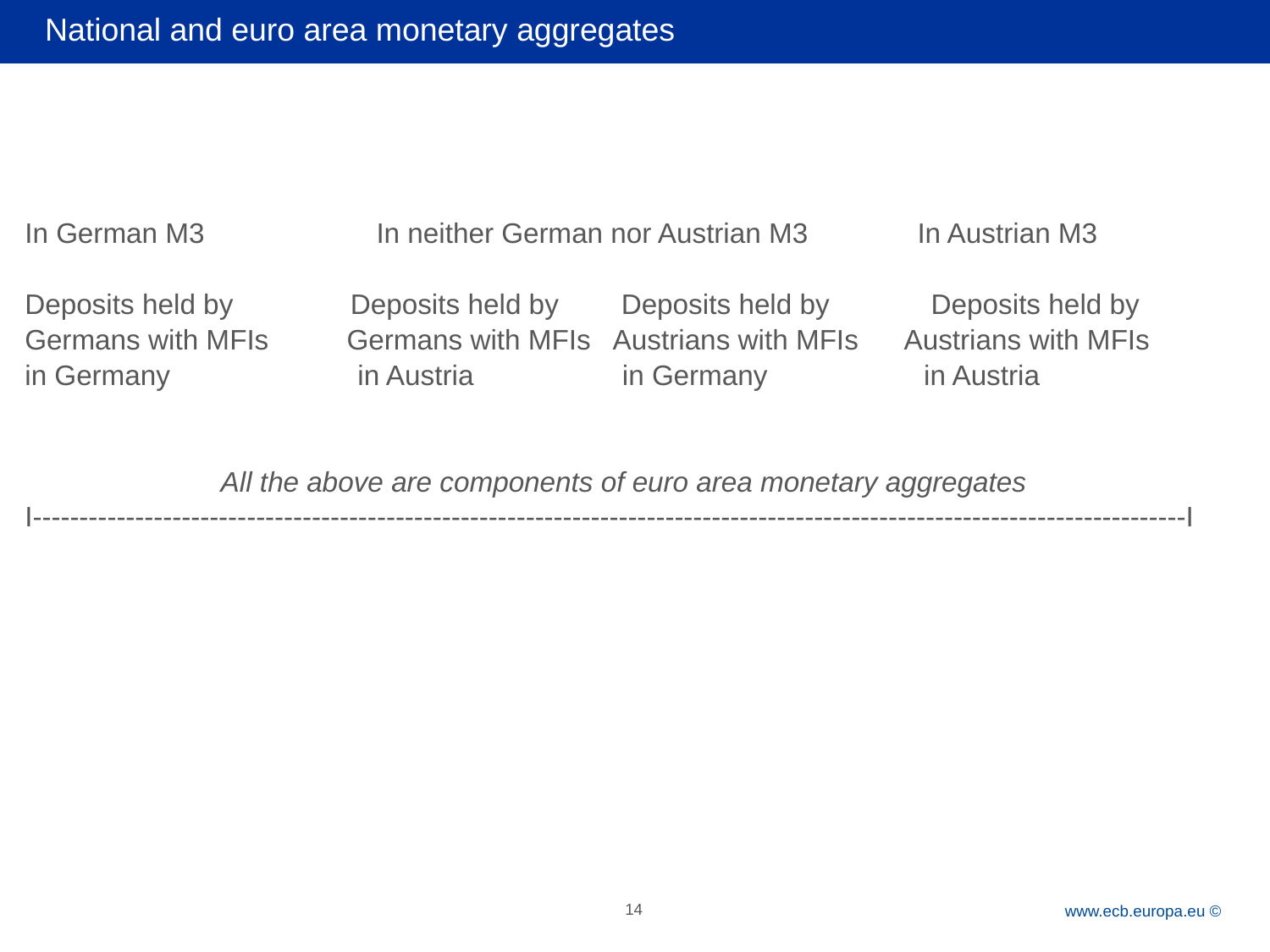

# National and euro area monetary aggregates
In German M3                      In neither German nor Austrian M3              In Austrian M3

Deposits held by               Deposits held by        Deposits held by             Deposits held by
Germans with MFIs          Germans with MFIs   Austrians with MFIs      Austrians with MFIs
in Germany                        in Austria                   in Germany                    in Austria

                         All the above are components of euro area monetary aggregates
I----------------------------------------------------------------------------------------------------------------------------I

14